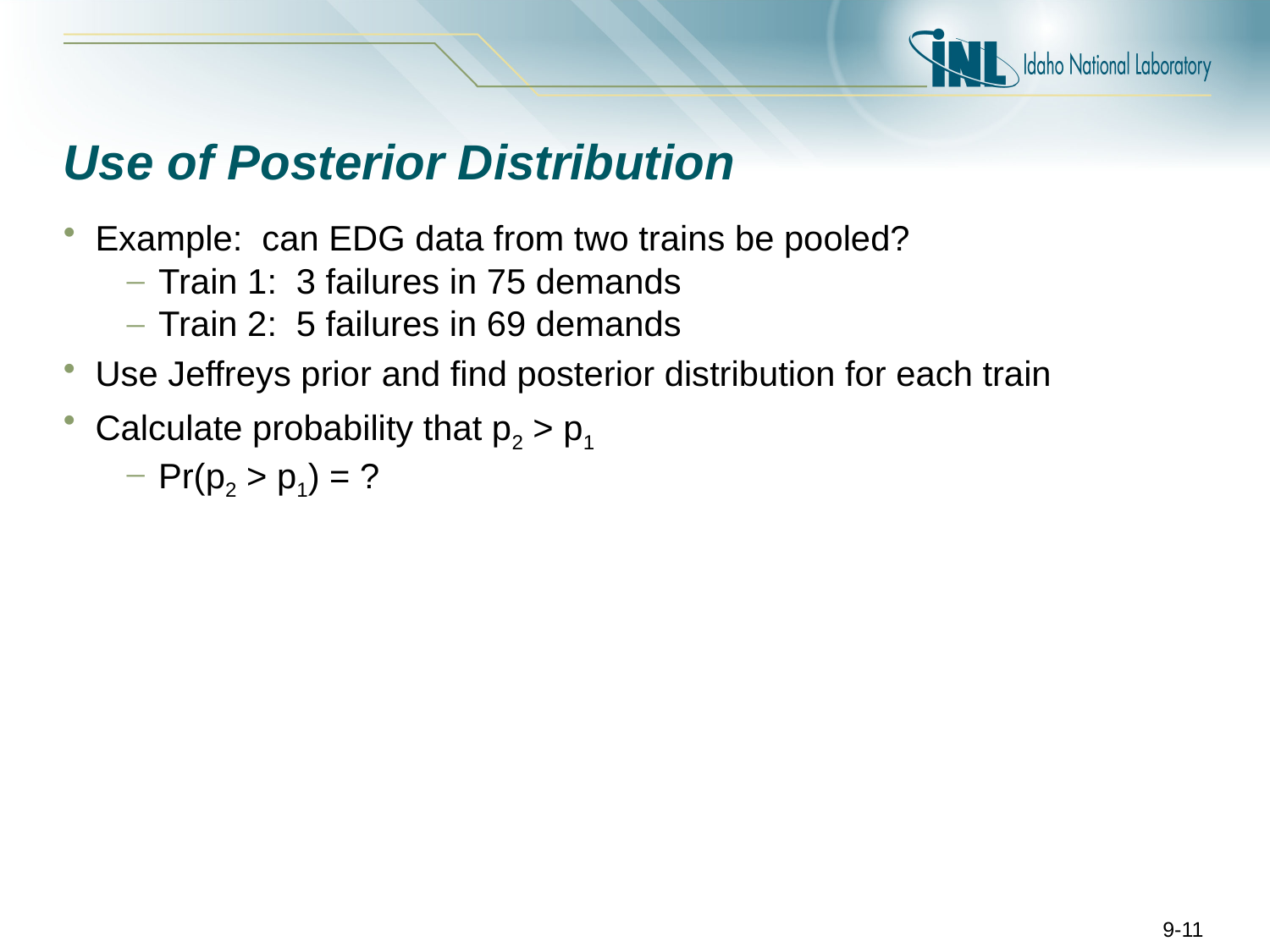

# Use of Posterior Distribution
Example:  can EDG data from two trains be pooled?
Train 1:  3 failures in 75 demands
Train 2:  5 failures in 69 demands
Use Jeffreys prior and find posterior distribution for each train
Calculate probability that p2 > p1
Pr(p2 > p1) = ?
9-11